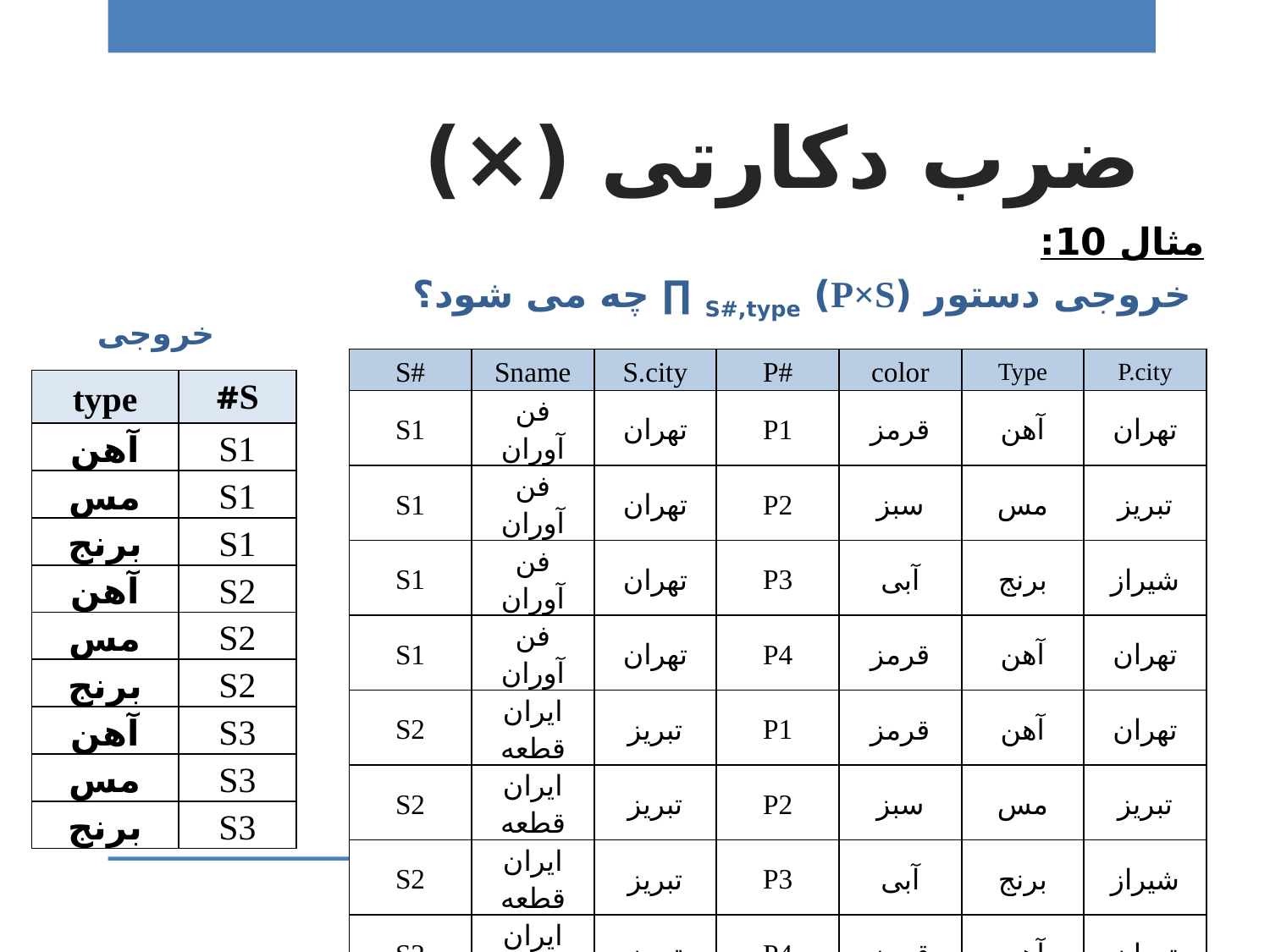

# ضرب دکارتی (×)
مثال 10:
 خروجی دستور (P×S) S#,type ∏ چه می شود؟
 خروجی
| S# | Sname | S.city | P# | color | Type | P.city |
| --- | --- | --- | --- | --- | --- | --- |
| S1 | فن آوران | تهران | P1 | قرمز | آهن | تهران |
| S1 | فن آوران | تهران | P2 | سبز | مس | تبریز |
| S1 | فن آوران | تهران | P3 | آبی | برنج | شیراز |
| S1 | فن آوران | تهران | P4 | قرمز | آهن | تهران |
| S2 | ایران قطعه | تبریز | P1 | قرمز | آهن | تهران |
| S2 | ایران قطعه | تبریز | P2 | سبز | مس | تبریز |
| S2 | ایران قطعه | تبریز | P3 | آبی | برنج | شیراز |
| S2 | ایران قطعه | تبریز | P4 | قرمز | آهن | تهران |
| S3 | پولادین | تبریز | P1 | قرمز | آهن | تهران |
| S3 | پولادین | تبریز | P2 | سبز | مس | تبریز |
| S3 | پولادین | تبریز | P3 | آبی | برنج | شیراز |
| S3 | پولادین | تبریز | P4 | قرمز | آهن | تهران |
| type | S# |
| --- | --- |
| آهن | S1 |
| مس | S1 |
| برنج | S1 |
| آهن | S2 |
| مس | S2 |
| برنج | S2 |
| آهن | S3 |
| مس | S3 |
| برنج | S3 |
27